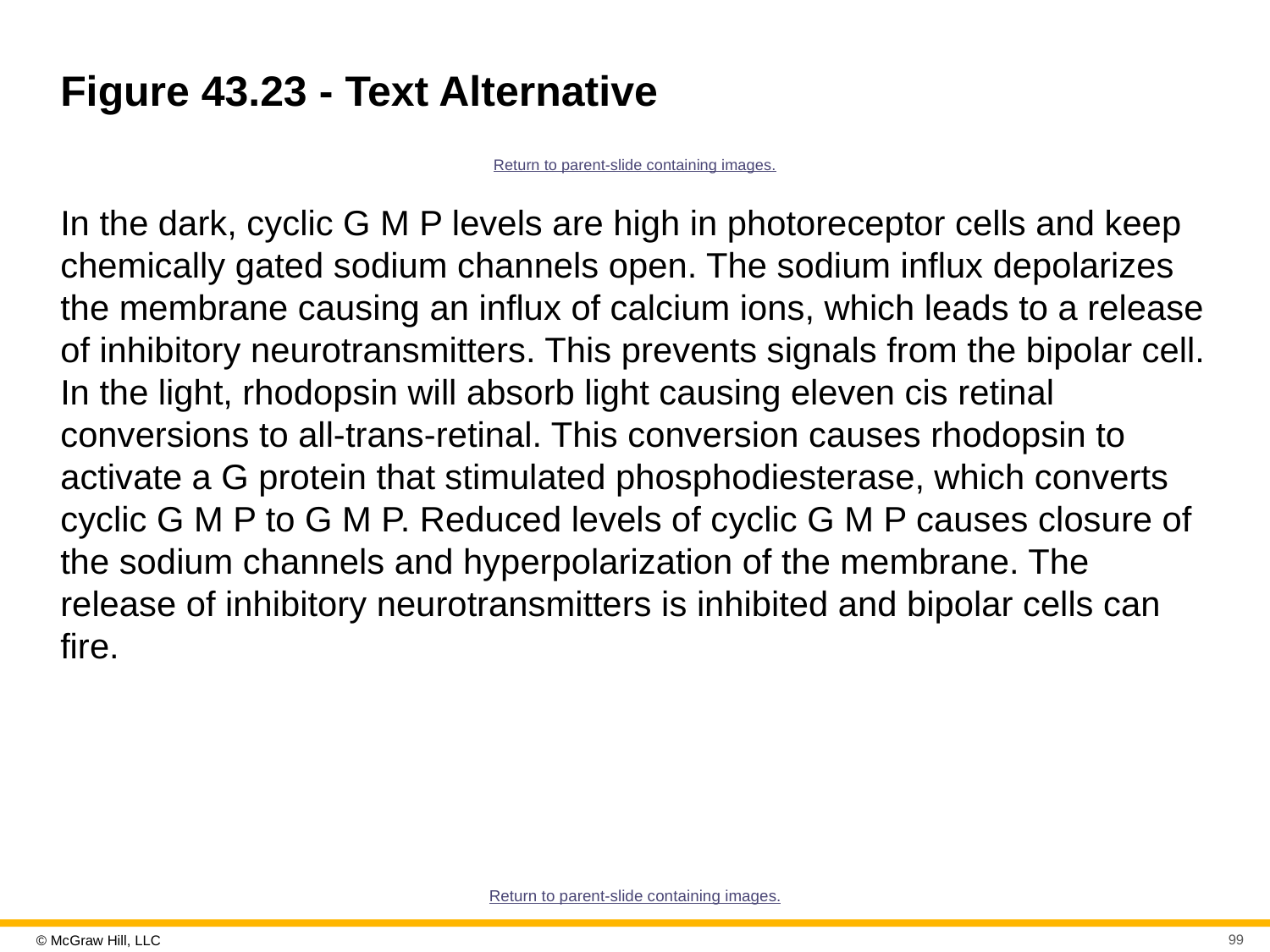

# Figure 43.23 - Text Alternative
Return to parent-slide containing images.
In the dark, cyclic G M P levels are high in photoreceptor cells and keep chemically gated sodium channels open. The sodium influx depolarizes the membrane causing an influx of calcium ions, which leads to a release of inhibitory neurotransmitters. This prevents signals from the bipolar cell. In the light, rhodopsin will absorb light causing eleven cis retinal conversions to all-trans-retinal. This conversion causes rhodopsin to activate a G protein that stimulated phosphodiesterase, which converts cyclic G M P to G M P. Reduced levels of cyclic G M P causes closure of the sodium channels and hyperpolarization of the membrane. The release of inhibitory neurotransmitters is inhibited and bipolar cells can fire.
Return to parent-slide containing images.
99